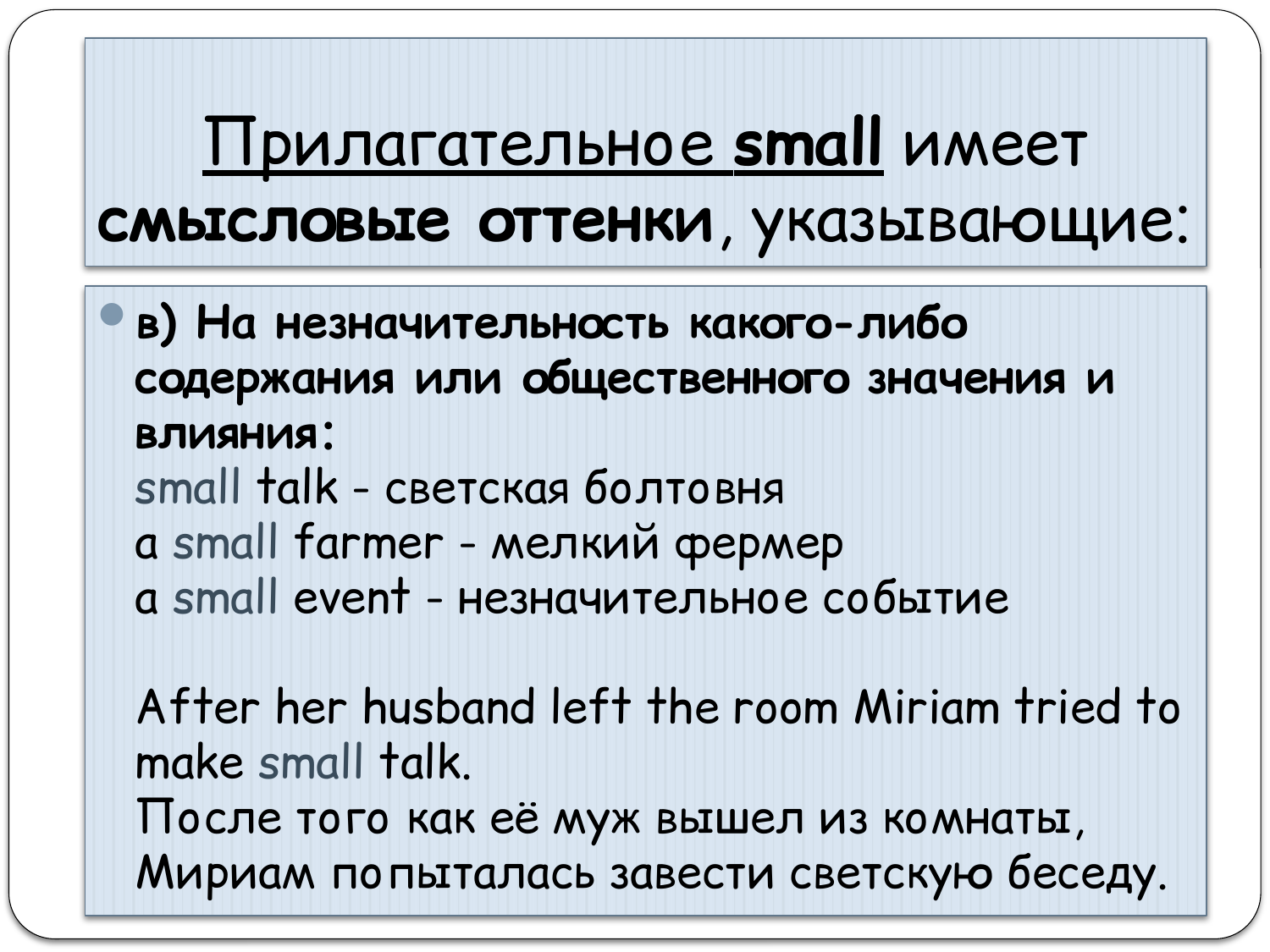

# Прилагательное small имеет смысловые оттенки, указывающие:
в) На незначительность какого-либо содержания или общественного значения и влияния:
small talk - светская болтовня
a small farmer - мелкий фермер
a small event - незначительное событие
After her husband left the room Miriam tried to make small talk.
После того как её муж вышел из комнаты, Мириам попыталась завести светскую беседу.